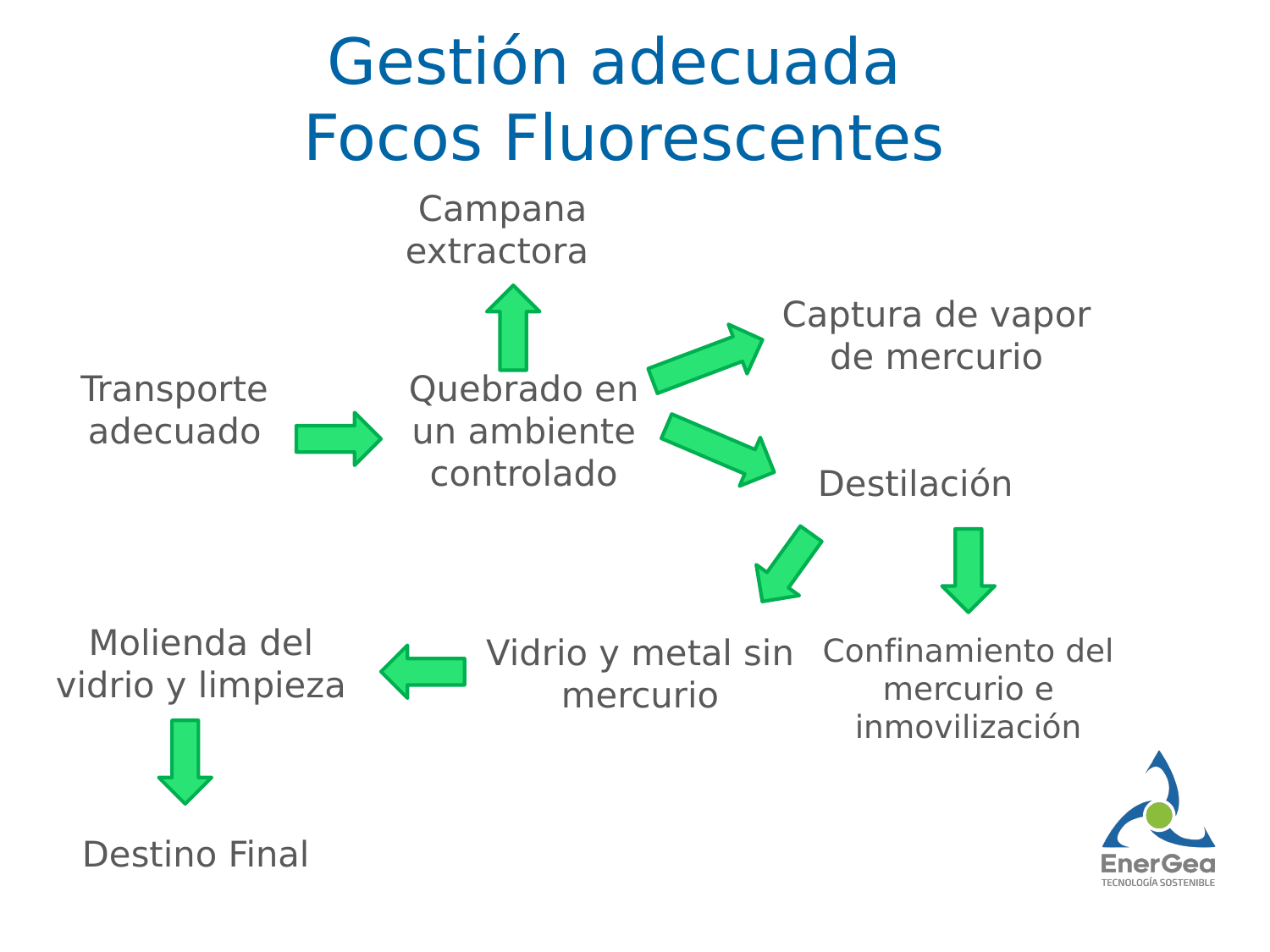

# Gestión adecuada  Focos Fluorescentes
Campana extractora
Captura de vapor de mercurio

Transporte adecuado
Quebrado en un ambiente controlado

Destilación

Molienda del vidrio y limpieza
Vidrio y metal sin mercurio
Confinamiento del mercurio e inmovilización

Destino Final